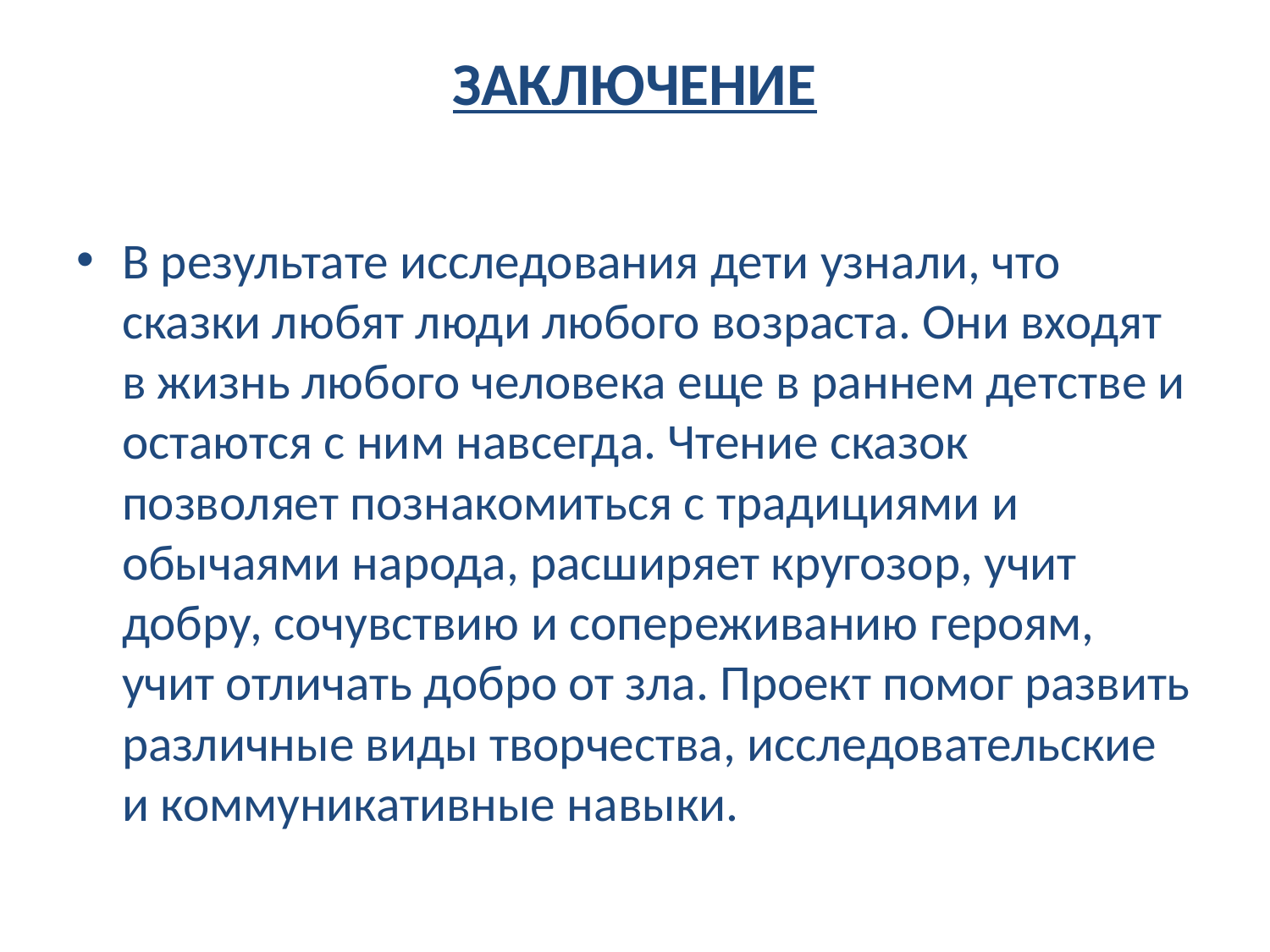

# ЗАКЛЮЧЕНИЕ
В результате исследования дети узнали, что сказки любят люди любого возраста. Они входят в жизнь любого человека еще в раннем детстве и остаются с ним навсегда. Чтение сказок позволяет познакомиться с традициями и обычаями народа, расширяет кругозор, учит добру, сочувствию и сопереживанию героям, учит отличать добро от зла. Проект помог развить различные виды творчества, исследовательские и коммуникативные навыки.